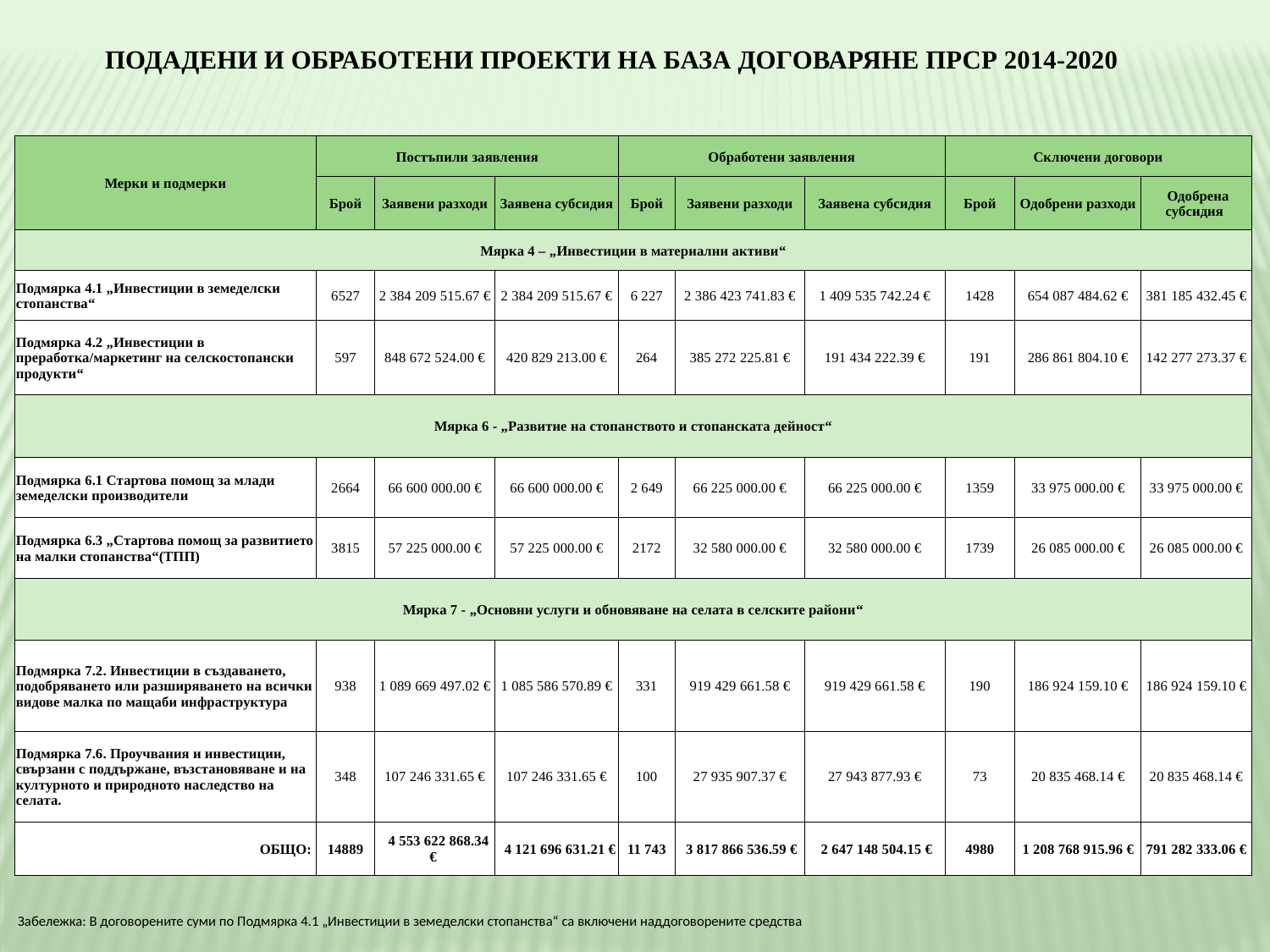

ПОДАДЕНИ И ОБРАБОТЕНИ ПРОЕКТИ НА БАЗА ДОГОВАРЯНЕ ПРСР 2014-2020
| Мерки и подмерки | Постъпили заявления |  |  | Обработени заявления |  |  | Сключени договори |  |  |
| --- | --- | --- | --- | --- | --- | --- | --- | --- | --- |
|  | Брой | Заявени разходи | Заявена субсидия | Брой | Заявени разходи | Заявена субсидия | Брой | Одобрени разходи | Одобрена субсидия |
| Мярка 4 – „Инвестиции в материални активи“ |  |  |  |  |  |  |  |  |  |
| Подмярка 4.1 „Инвестиции в земеделски стопанства“ | 6527 | 2 384 209 515.67 € | 2 384 209 515.67 € | 6 227 | 2 386 423 741.83 € | 1 409 535 742.24 € | 1428 | 654 087 484.62 € | 381 185 432.45 € |
| Подмярка 4.2 „Инвестиции в преработка/маркетинг на селскостопански продукти“ | 597 | 848 672 524.00 € | 420 829 213.00 € | 264 | 385 272 225.81 € | 191 434 222.39 € | 191 | 286 861 804.10 € | 142 277 273.37 € |
| Мярка 6 - „Развитие на стопанството и стопанската дейност“ |  |  |  |  |  |  |  |  |  |
| Подмярка 6.1 Стартова помощ за млади земеделски производители | 2664 | 66 600 000.00 € | 66 600 000.00 € | 2 649 | 66 225 000.00 € | 66 225 000.00 € | 1359 | 33 975 000.00 € | 33 975 000.00 € |
| Подмярка 6.3 „Стартова помощ за развитието на малки стопанства“(ТПП) | 3815 | 57 225 000.00 € | 57 225 000.00 € | 2172 | 32 580 000.00 € | 32 580 000.00 € | 1739 | 26 085 000.00 € | 26 085 000.00 € |
| Мярка 7 - „Основни услуги и обновяване на селата в селските райони“ |  |  |  |  |  |  |  |  |  |
| Подмярка 7.2. Инвестиции в създаването, подобряването или разширяването на всички видове малка по мащаби инфраструктура | 938 | 1 089 669 497.02 € | 1 085 586 570.89 € | 331 | 919 429 661.58 € | 919 429 661.58 € | 190 | 186 924 159.10 € | 186 924 159.10 € |
| Подмярка 7.6. Проучвания и инвестиции, свързани с поддържане, възстановяване и на културното и природното наследство на селата. | 348 | 107 246 331.65 € | 107 246 331.65 € | 100 | 27 935 907.37 € | 27 943 877.93 € | 73 | 20 835 468.14 € | 20 835 468.14 € |
| ОБЩО: | 14889 | 4 553 622 868.34 € | 4 121 696 631.21 € | 11 743 | 3 817 866 536.59 € | 2 647 148 504.15 € | 4980 | 1 208 768 915.96 € | 791 282 333.06 € |
Забележка: В договорените суми по Подмярка 4.1 „Инвестиции в земеделски стопанства“ са включени наддоговорените средства